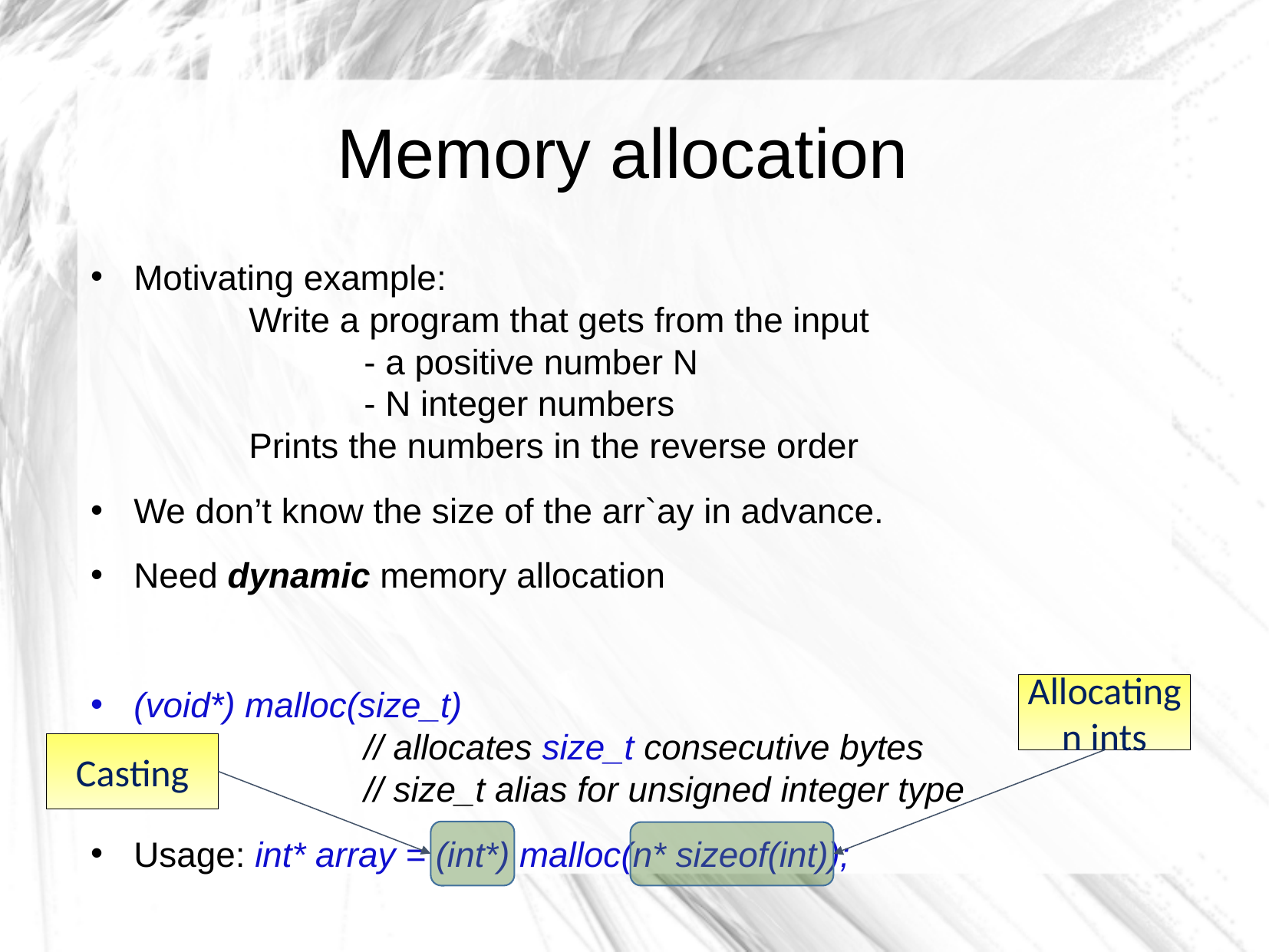

Memory allocation
Motivating example:
	Write a program that gets from the input
		- a positive number N
		- N integer numbers
	Prints the numbers in the reverse order
We don’t know the size of the arr`ay in advance.
Need dynamic memory allocation

(void*) malloc(size_t)
		// allocates size_t consecutive bytes
		// size_t alias for unsigned integer type
Usage: int* array = (int*) malloc(n* sizeof(int));

Allocating
n ints
Casting